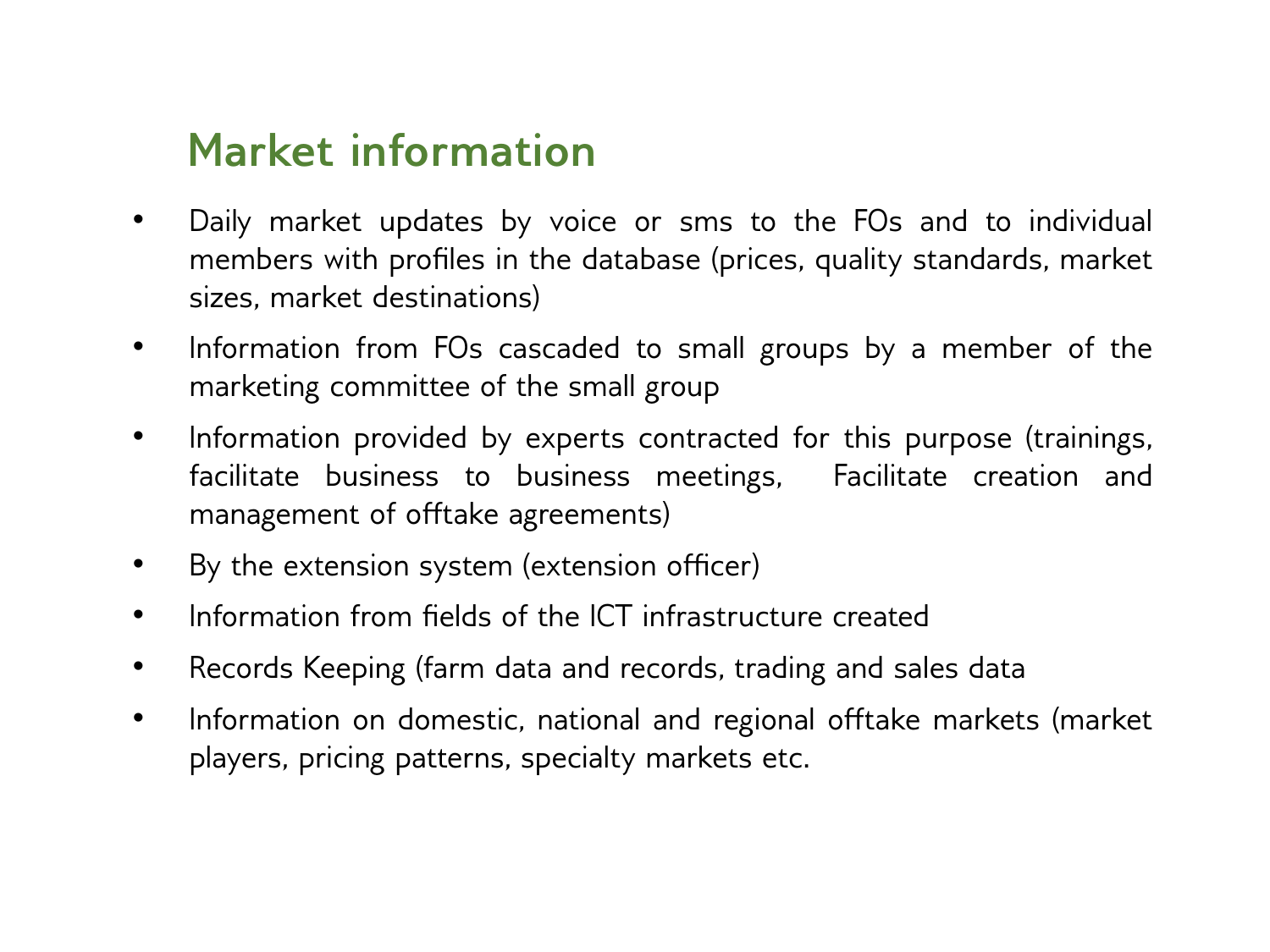

# Market information
Daily market updates by voice or sms to the FOs and to individual members with profiles in the database (prices, quality standards, market sizes, market destinations)
Information from FOs cascaded to small groups by a member of the marketing committee of the small group
Information provided by experts contracted for this purpose (trainings, facilitate business to business meetings,  Facilitate creation and management of offtake agreements)
By the extension system (extension officer)
Information from fields of the ICT infrastructure created
Records Keeping (farm data and records, trading and sales data
Information on domestic, national and regional offtake markets (market players, pricing patterns, specialty markets etc.